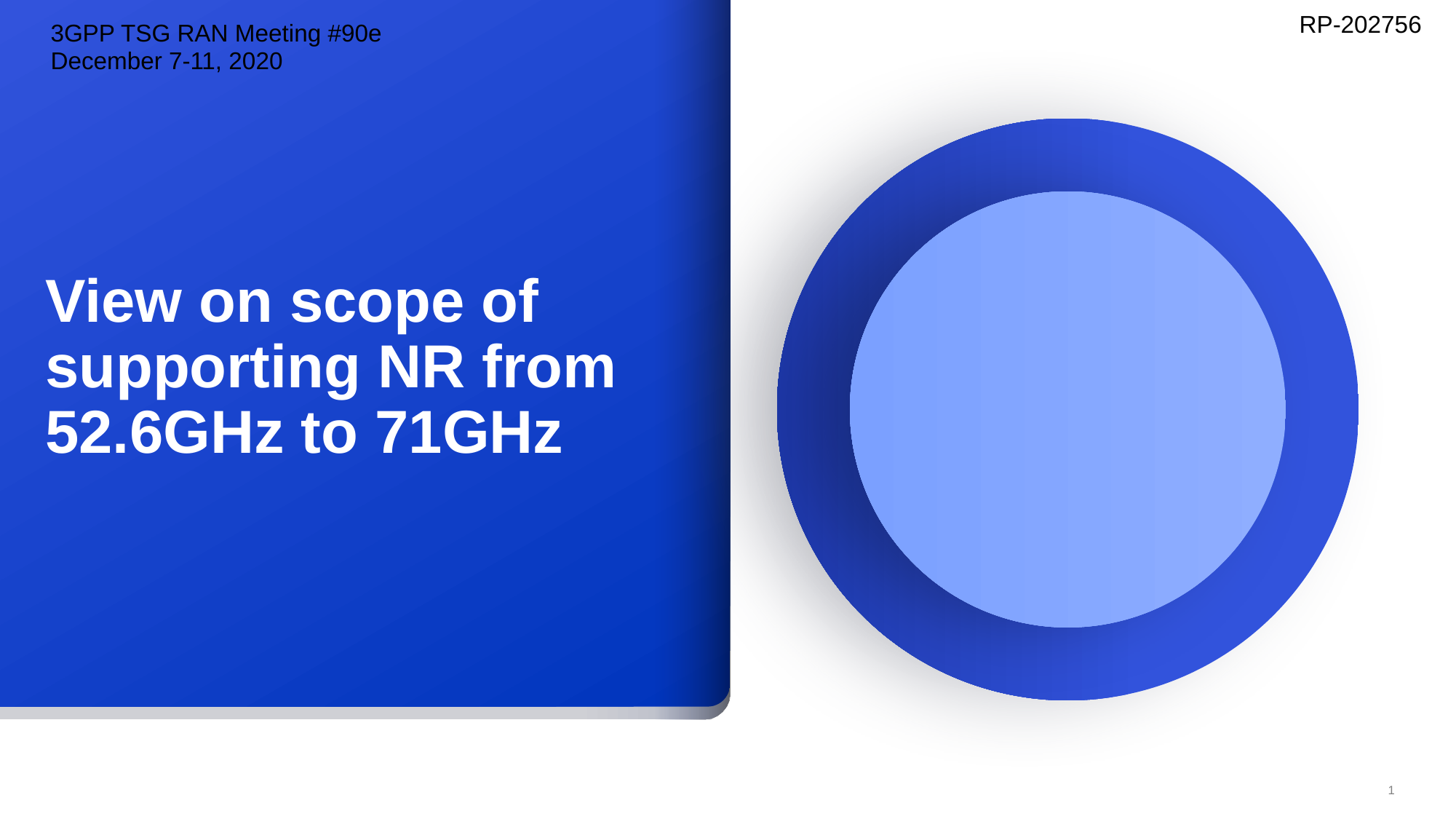

RP-202756
3GPP TSG RAN Meeting #90e
December 7-11, 2020
# View on scope of supporting NR from 52.6GHz to 71GHz